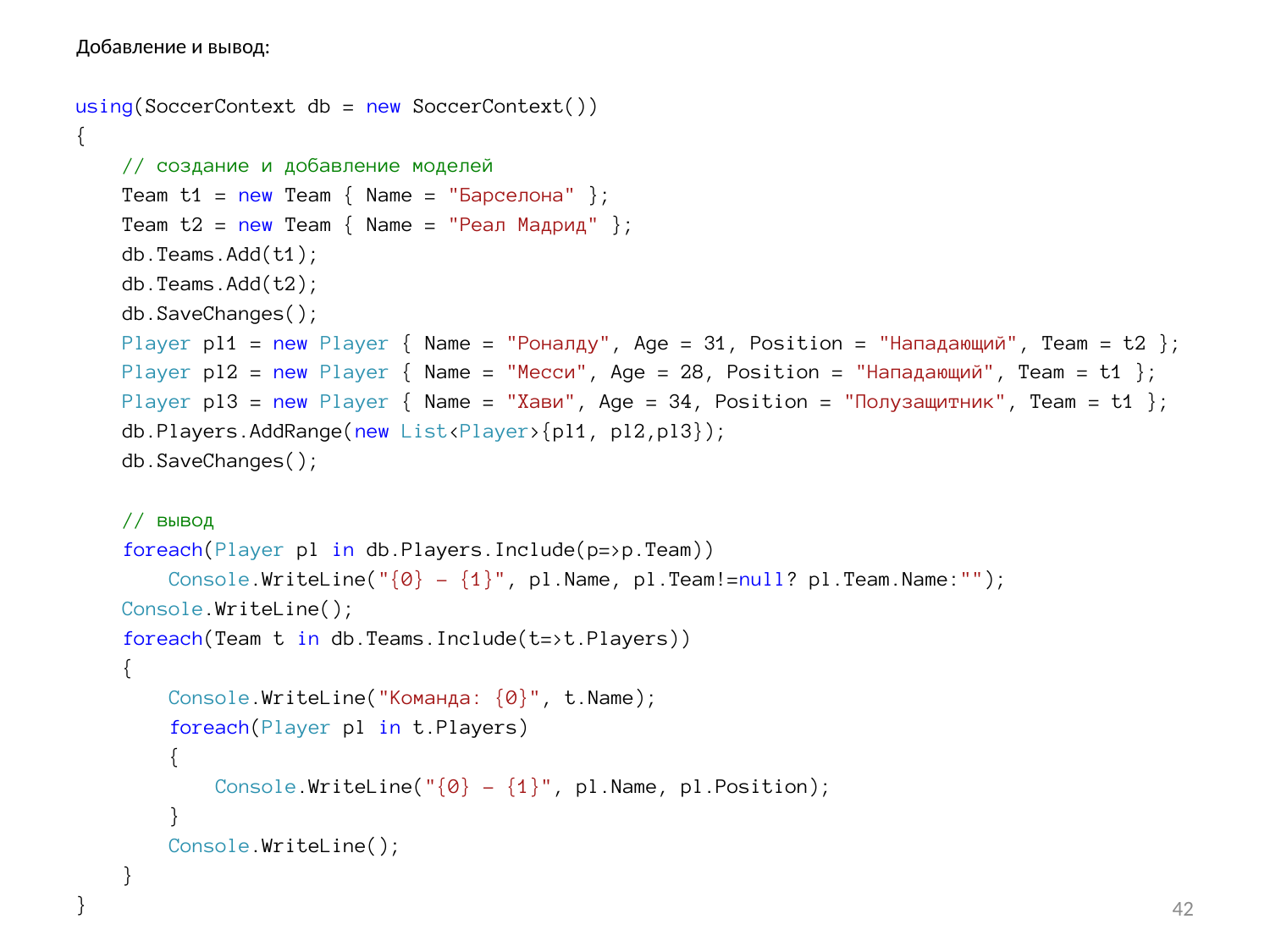

Добавление и вывод:

using(SoccerContext db = new SoccerContext())
{
    // создание и добавление моделей
    Team t1 = new Team { Name = "Барселона" };
    Team t2 = new Team { Name = "Реал Мадрид" };
    db.Teams.Add(t1);
    db.Teams.Add(t2);
    db.SaveChanges();
    Player pl1 = new Player { Name = "Роналду", Age = 31, Position = "Нападающий", Team = t2 };
    Player pl2 = new Player { Name = "Месси", Age = 28, Position = "Нападающий", Team = t1 };
    Player pl3 = new Player { Name = "Хави", Age = 34, Position = "Полузащитник", Team = t1 };
    db.Players.AddRange(new List<Player>{pl1, pl2,pl3});
    db.SaveChanges();

    // вывод
    foreach(Player pl in db.Players.Include(p=>p.Team))
        Console.WriteLine("{0} - {1}", pl.Name, pl.Team!=null? pl.Team.Name:"");
    Console.WriteLine();
    foreach(Team t in db.Teams.Include(t=>t.Players))
    {
        Console.WriteLine("Команда: {0}", t.Name);
        foreach(Player pl in t.Players)
        {
            Console.WriteLine("{0} - {1}", pl.Name, pl.Position);
        }
        Console.WriteLine();
    }
}
42